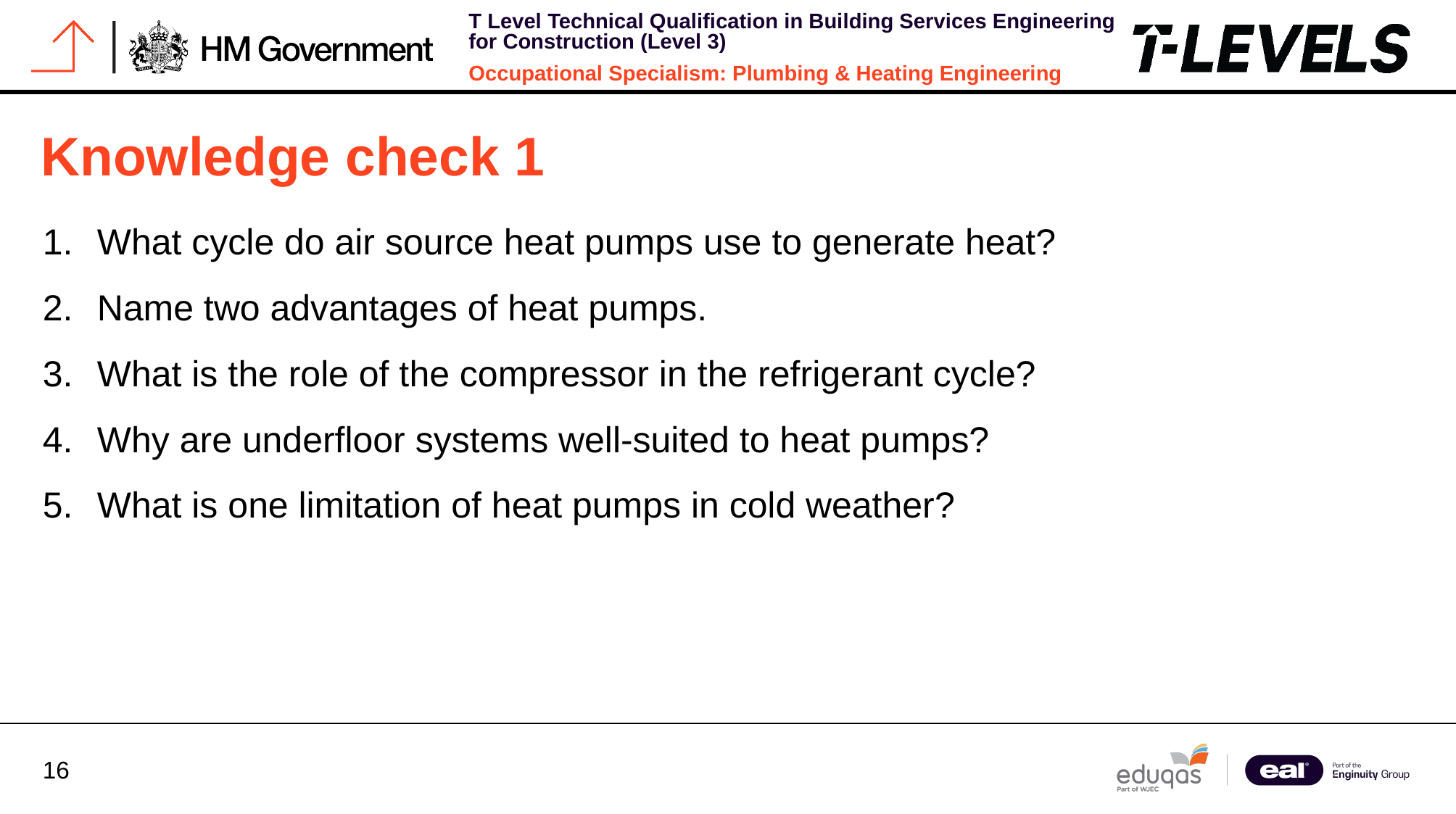

# Knowledge check 1
What cycle do air source heat pumps use to generate heat?
Name two advantages of heat pumps.
What is the role of the compressor in the refrigerant cycle?
Why are underfloor systems well-suited to heat pumps?
What is one limitation of heat pumps in cold weather?